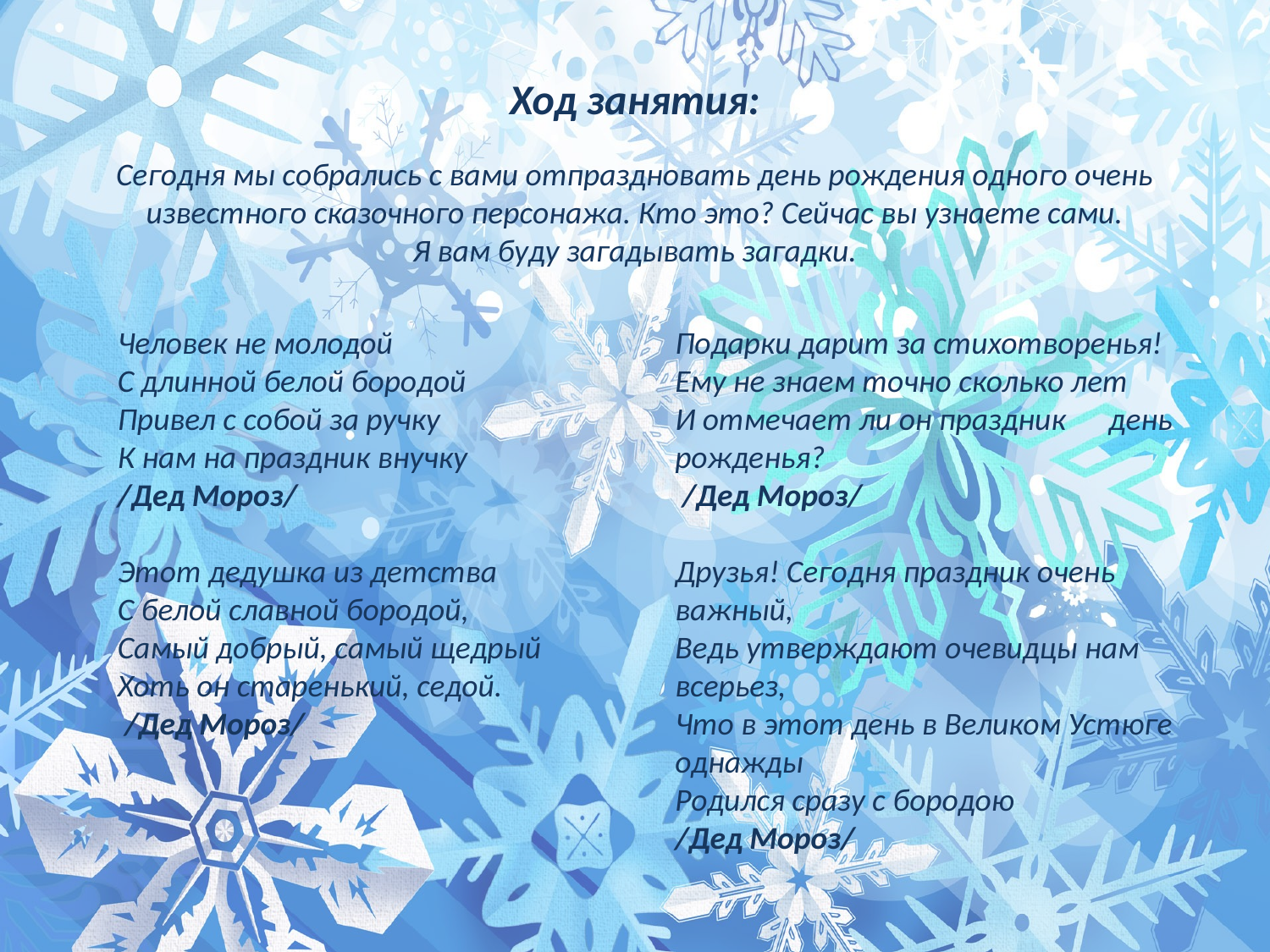

Ход занятия:
Сегодня мы собрались с вами отпраздновать день рождения одного очень известного сказочного персонажа. Кто это? Сейчас вы узнаете сами.
Я вам буду загадывать загадки.
Человек не молодой
С длинной белой бородой
Привел с собой за ручку
К нам на праздник внучку
/Дед Мороз/

Этот дедушка из детства
С белой славной бородой,
Самый добрый, самый щедрый
Хоть он старенький, седой.
 /Дед Мороз/

Он бородач, ему 100 лет  в обед!
Подарки дарит за стихотворенья!
Ему не знаем точно сколько лет
И отмечает ли он праздник      день рожденья?
 /Дед Мороз/

Друзья! Сегодня праздник очень важный,
Ведь утверждают очевидцы нам всерьез,
Что в этот день в Великом Устюге однажды
Родился сразу с бородою
/Дед Мороз/